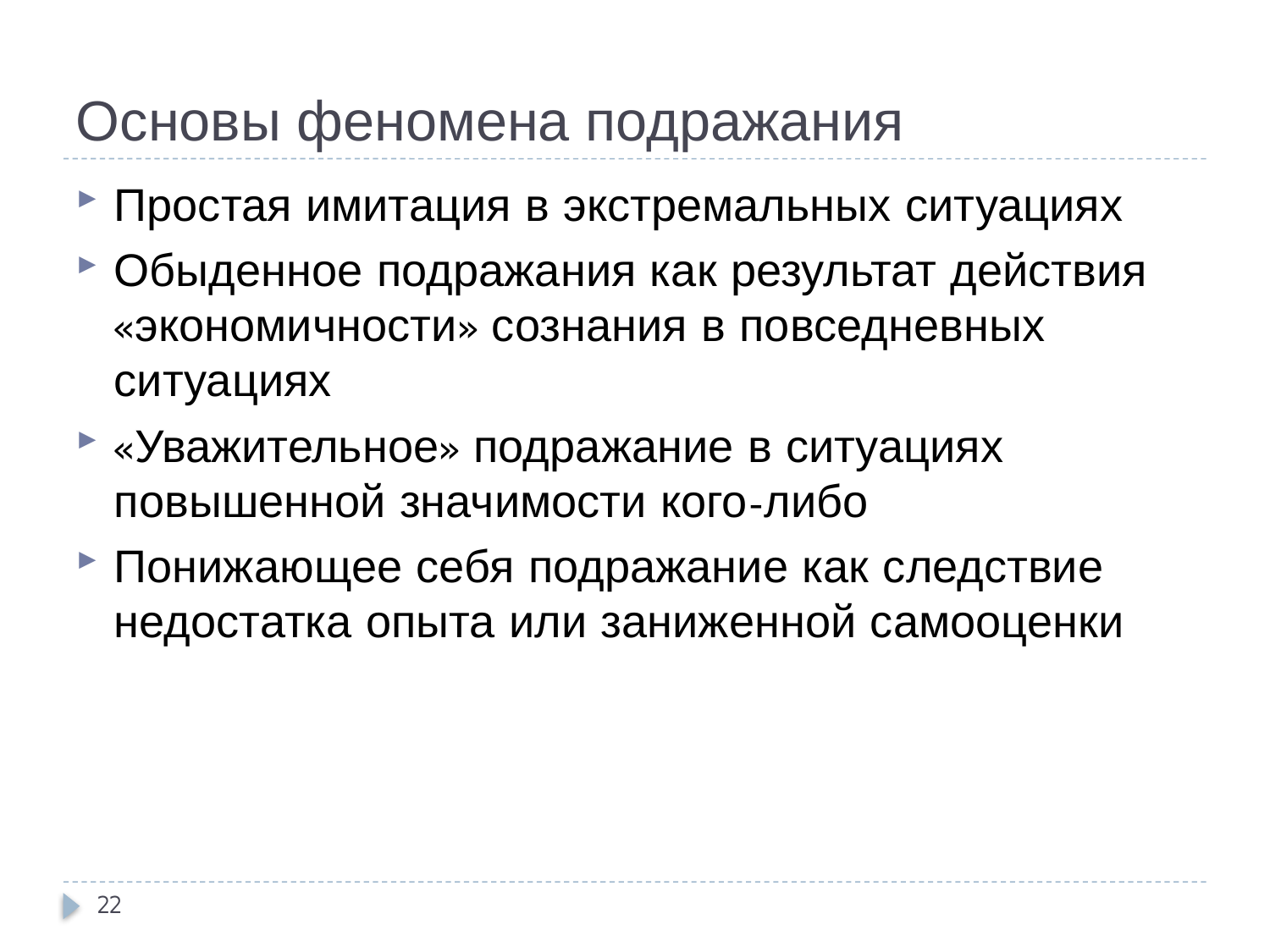

# Основы феномена подражания
Простая имитация в экстремальных ситуациях
Обыденное подражания как результат действия «экономичности» сознания в повседневных ситуациях
«Уважительное» подражание в ситуациях повышенной значимости кого-либо
Понижающее себя подражание как следствие недостатка опыта или заниженной самооценки
22